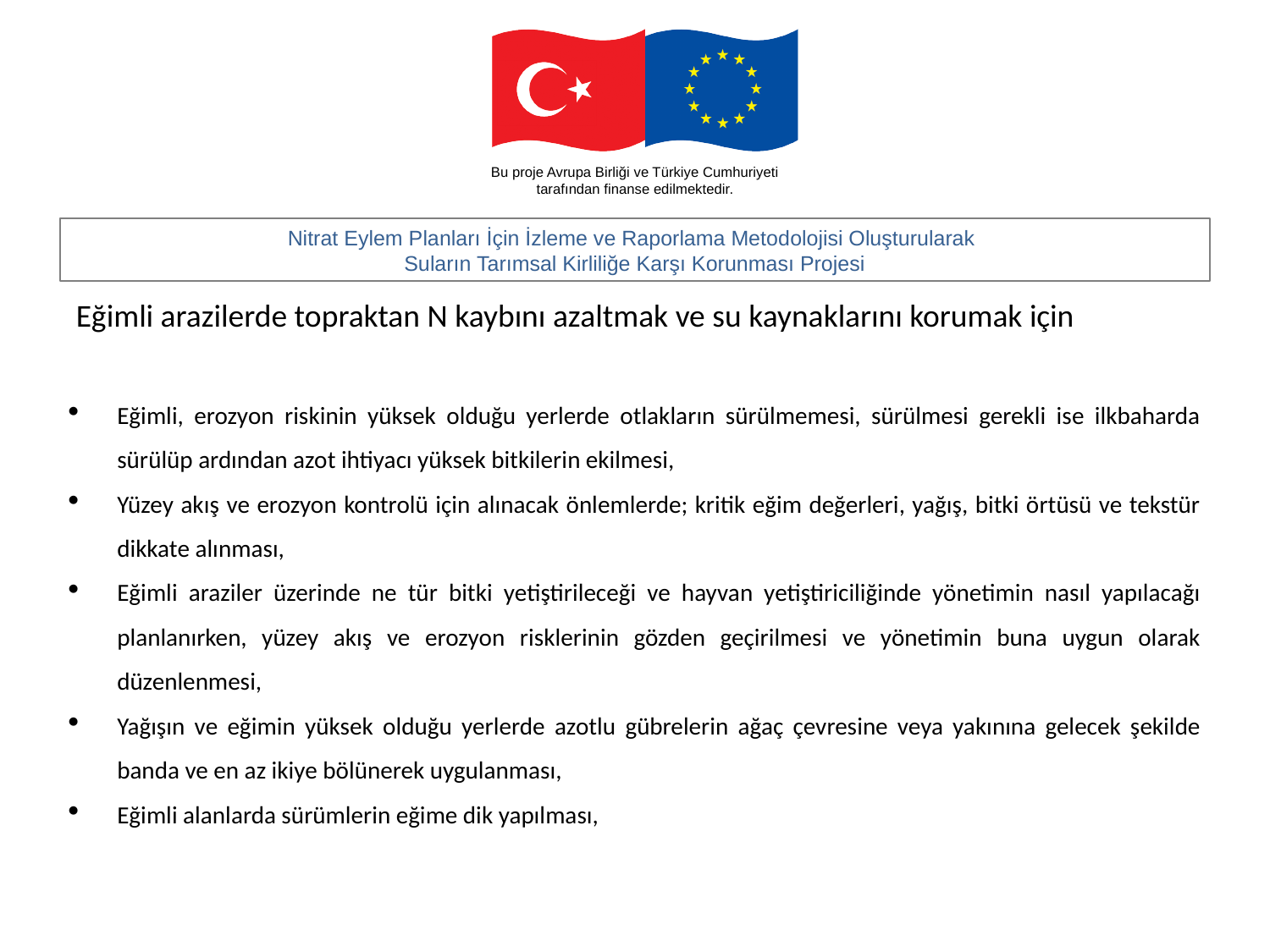

#
Eğimli arazilerde topraktan N kaybını azaltmak ve su kaynaklarını korumak için
Eğimli, erozyon riskinin yüksek olduğu yerlerde otlakların sürülmemesi, sürülmesi gerekli ise ilkbaharda sürülüp ardından azot ihtiyacı yüksek bitkilerin ekilmesi,
Yüzey akış ve erozyon kontrolü için alınacak önlemlerde; kritik eğim değerleri, yağış, bitki örtüsü ve tekstür dikkate alınması,
Eğimli araziler üzerinde ne tür bitki yetiştirileceği ve hayvan yetiştiriciliğinde yönetimin nasıl yapılacağı planlanırken, yüzey akış ve erozyon risklerinin gözden geçirilmesi ve yönetimin buna uygun olarak düzenlenmesi,
Yağışın ve eğimin yüksek olduğu yerlerde azotlu gübrelerin ağaç çevresine veya yakınına gelecek şekilde banda ve en az ikiye bölünerek uygulanması,
Eğimli alanlarda sürümlerin eğime dik yapılması,